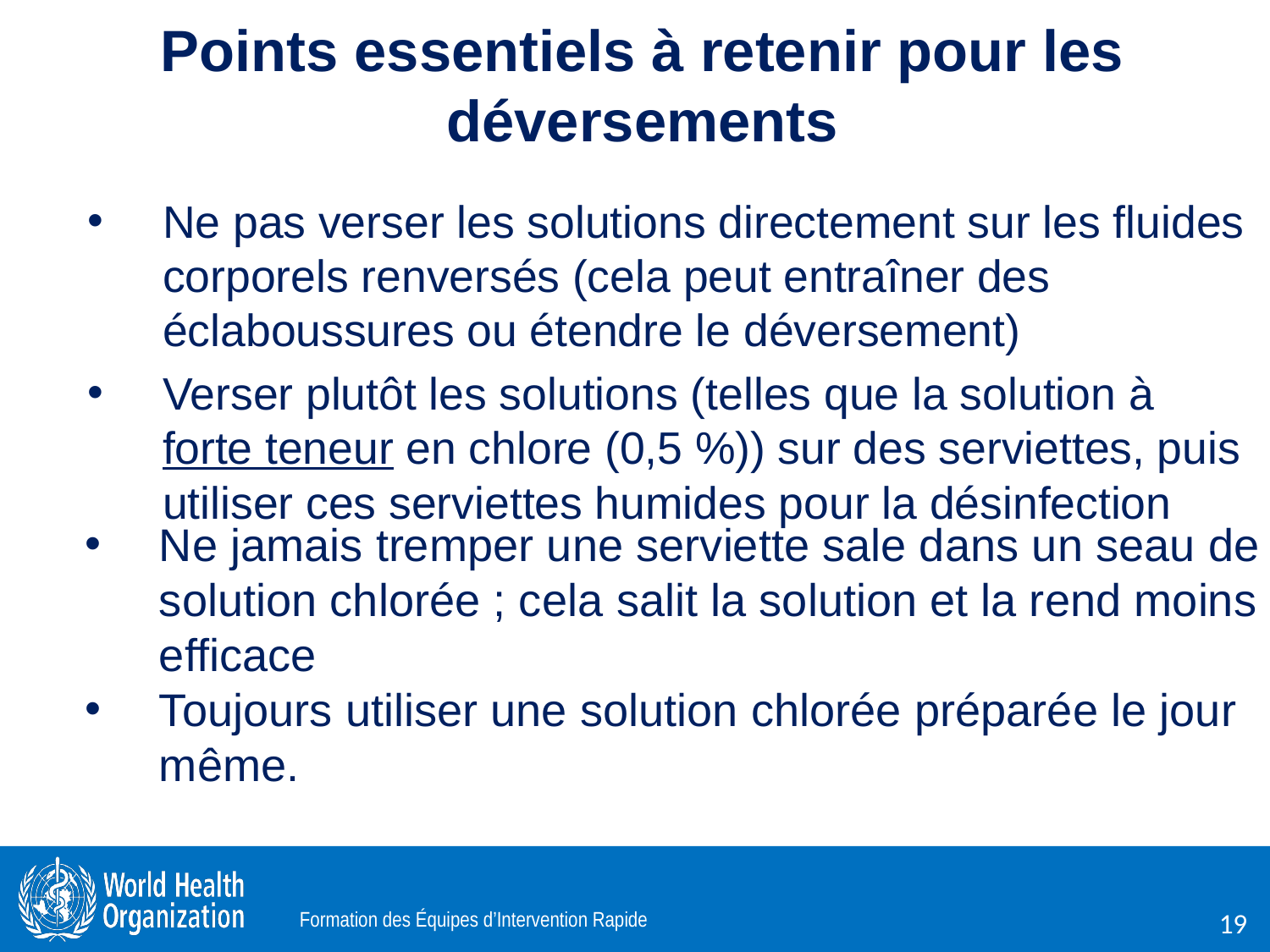

Points essentiels à retenir pour les déversements
Ne pas verser les solutions directement sur les fluides corporels renversés (cela peut entraîner des éclaboussures ou étendre le déversement)
Verser plutôt les solutions (telles que la solution à forte teneur en chlore (0,5 %)) sur des serviettes, puis utiliser ces serviettes humides pour la désinfection
Ne jamais tremper une serviette sale dans un seau de solution chlorée ; cela salit la solution et la rend moins efficace
Toujours utiliser une solution chlorée préparée le jour même.